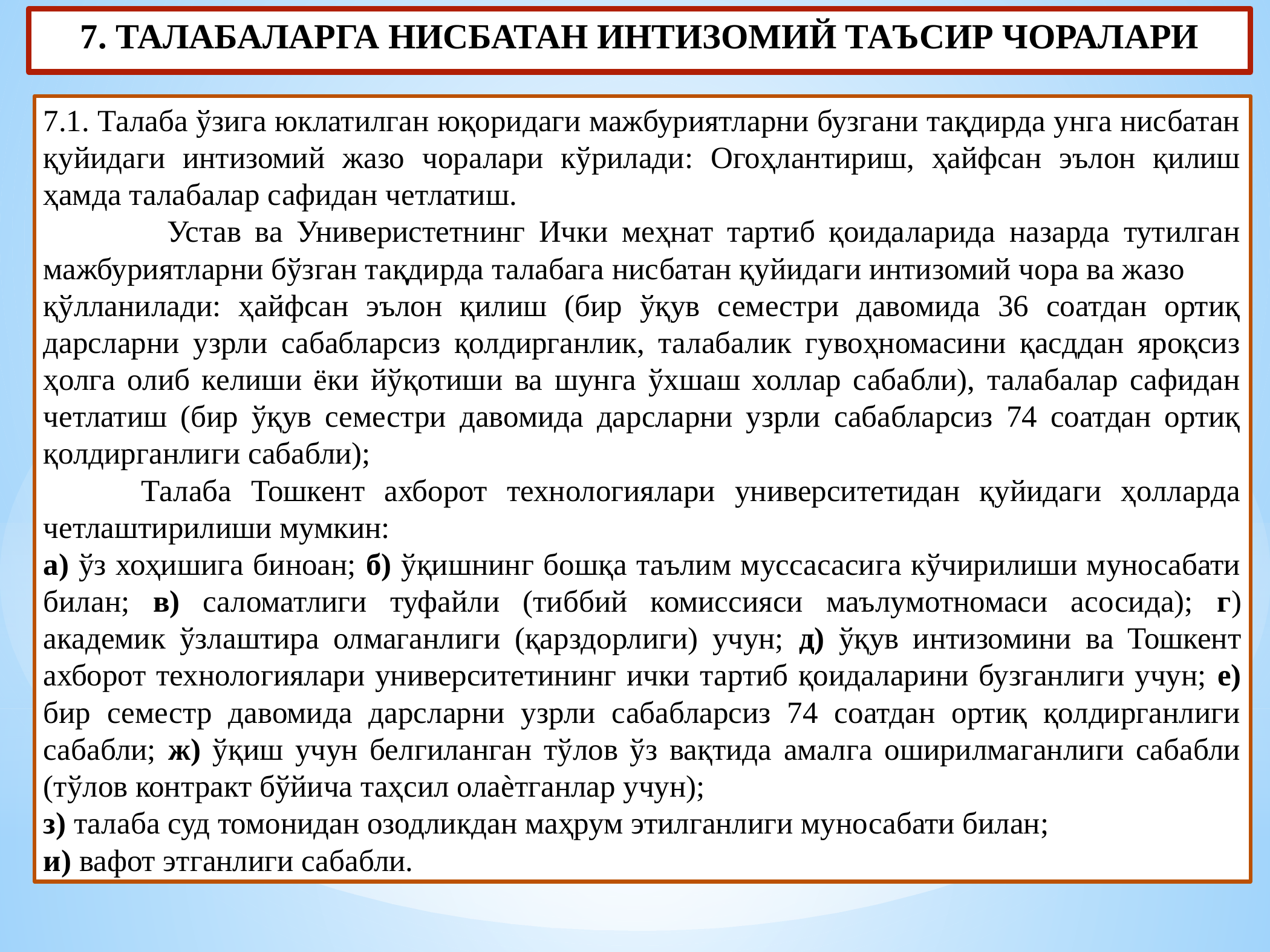

7. ТАЛАБАЛАРГА НИСБАТАН ИНТИЗОМИЙ ТАЪСИР ЧОРАЛАРИ

7.1. Талаба ўзига юклатилган юқоридаги мажбуриятларни бузгани тақдирда унга нисбатан қуйидаги интизомий жазо чоралари кўрилади: Огоҳлантириш, ҳайфсан эълон қилиш ҳамда талабалар сафидан четлатиш.
         Устав ва Универистетнинг Ички меҳнат тартиб қоидаларида назарда тутилган мажбуриятларни бўзган тақдирда талабага нисбатан қуйидаги интизомий чора ва жазо
қўлланилади: ҳайфсан эълон қилиш (бир ўқув семестри давомида 36 соатдан ортиқ дарсларни узрли сабабларсиз қолдирганлик, талабалик гувоҳномасини қасддан яроқсиз ҳолга олиб келиши ёки йўқотиши ва шунга ўхшаш холлар сабабли), талабалар сафидан четлатиш (бир ўқув семестри давомида дарсларни узрли сабабларсиз 74 соатдан ортиқ қолдирганлиги сабабли);
     Талаба Тошкент ахборот технологиялари университетидан қуйидаги ҳолларда четлаштирилиши мумкин:
а) ўз хоҳишига биноан; б) ўқишнинг бошқа таълим муссасасига кўчирилиши муносабати билан; в) саломатлиги туфайли (тиббий комиссияси маълумотномаси асосида); г) академик ўзлаштира олмаганлиги (қарздорлиги) учун; д) ўқув интизомини ва Тошкент ахборот технологиялари университетининг ички тартиб қоидаларини бузганлиги учун; е) бир семестр давомида дарсларни узрли сабабларсиз 74 соатдан ортиқ қолдирганлиги сабабли; ж) ўқиш учун белгиланган тўлов ўз вақтида амалга оширилмаганлиги сабабли (тўлов контракт бўйича таҳсил олаѐтганлар учун);
з) талаба суд томонидан озодликдан маҳрум этилганлиги муносабати билан;
и) вафот этганлиги сабабли.